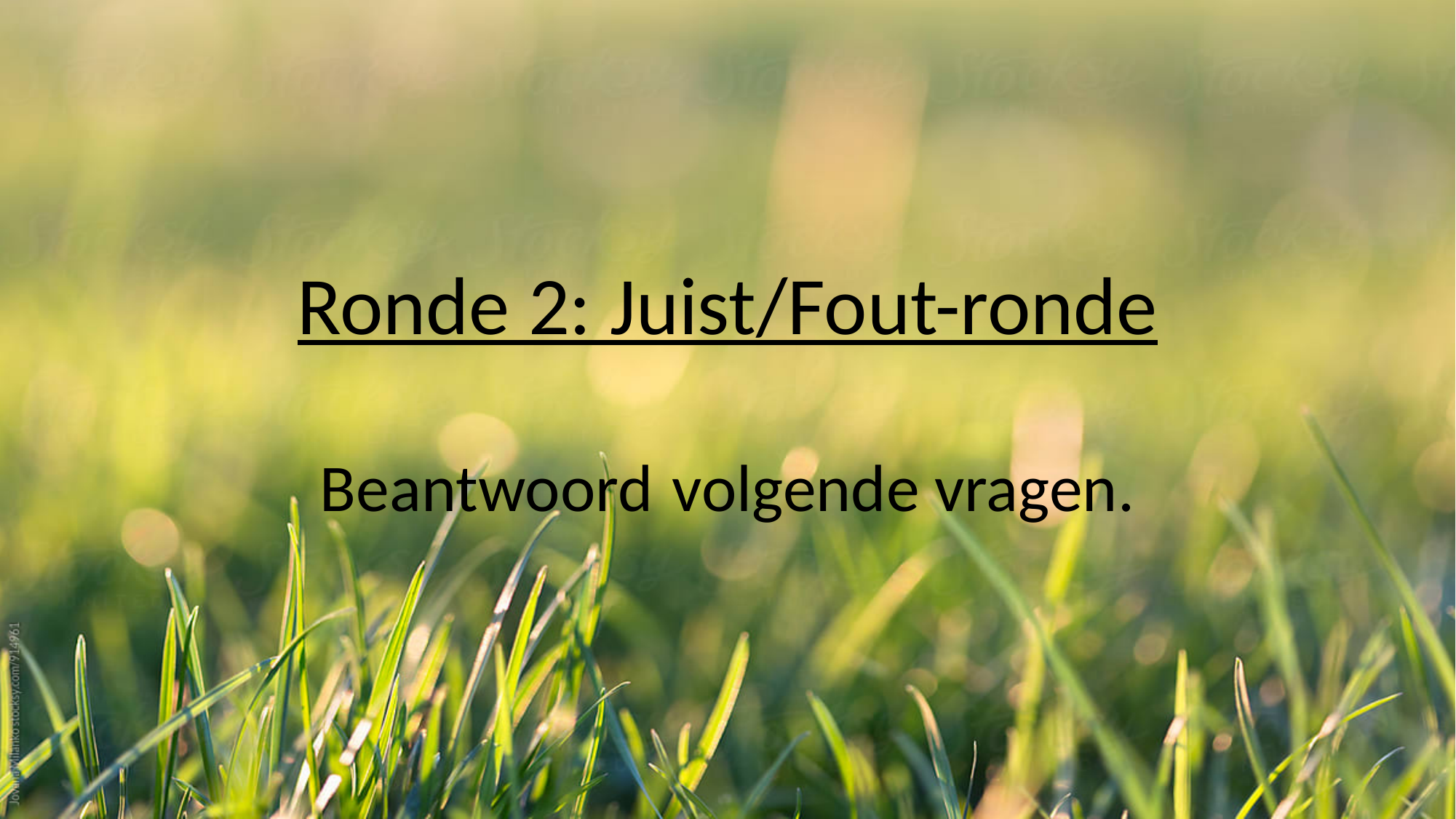

# Ronde 2: Juist/Fout-ronde Beantwoord volgende vragen.